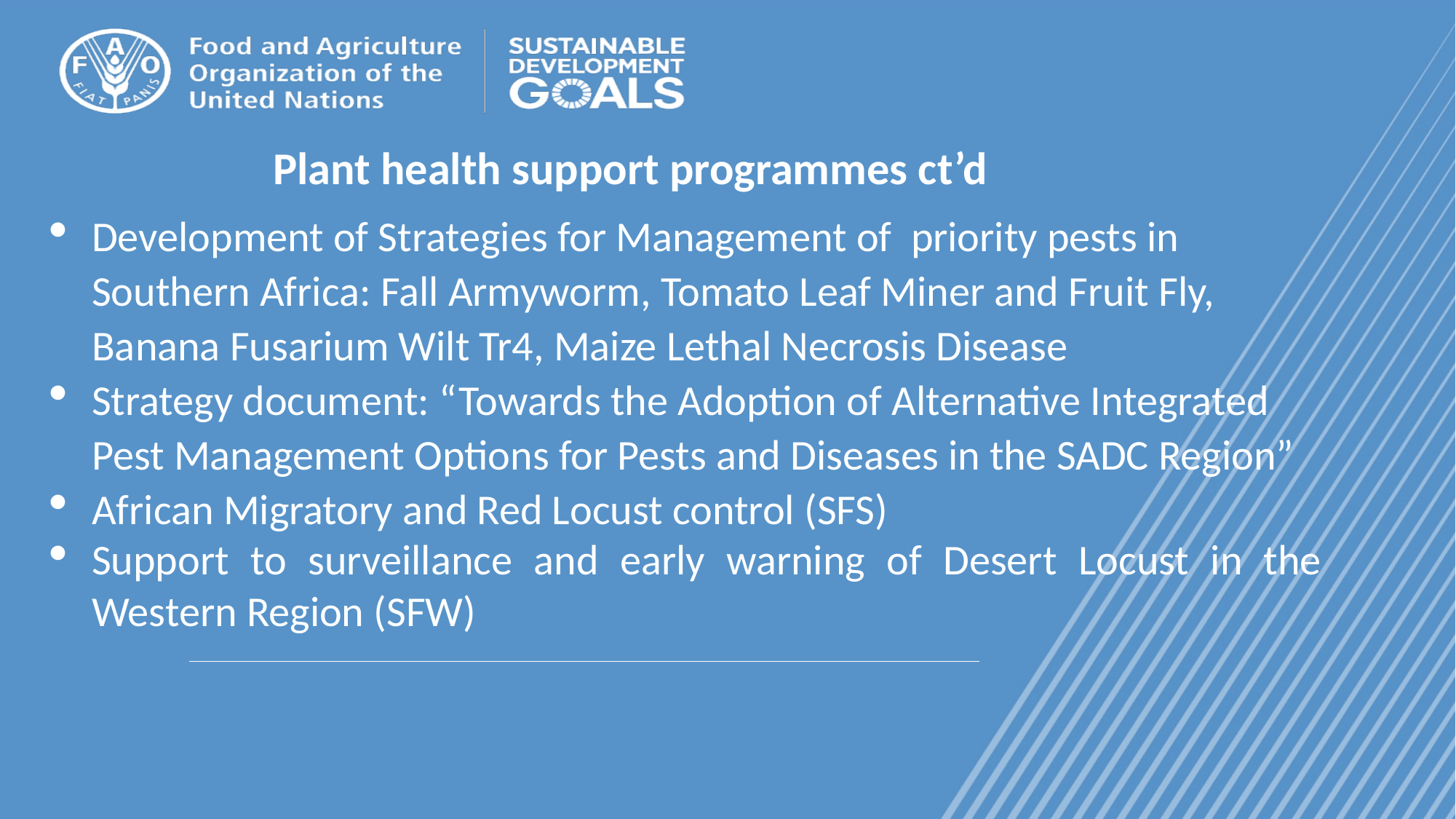

# Plant health support programmes ct’d
Development of Strategies for Management of  priority pests in Southern Africa: Fall Armyworm, Tomato Leaf Miner and Fruit Fly, Banana Fusarium Wilt Tr4, Maize Lethal Necrosis Disease
Strategy document: “Towards the Adoption of Alternative Integrated Pest Management Options for Pests and Diseases in the SADC Region”
African Migratory and Red Locust control (SFS)
Support to surveillance and early warning of Desert Locust in the Western Region (SFW)